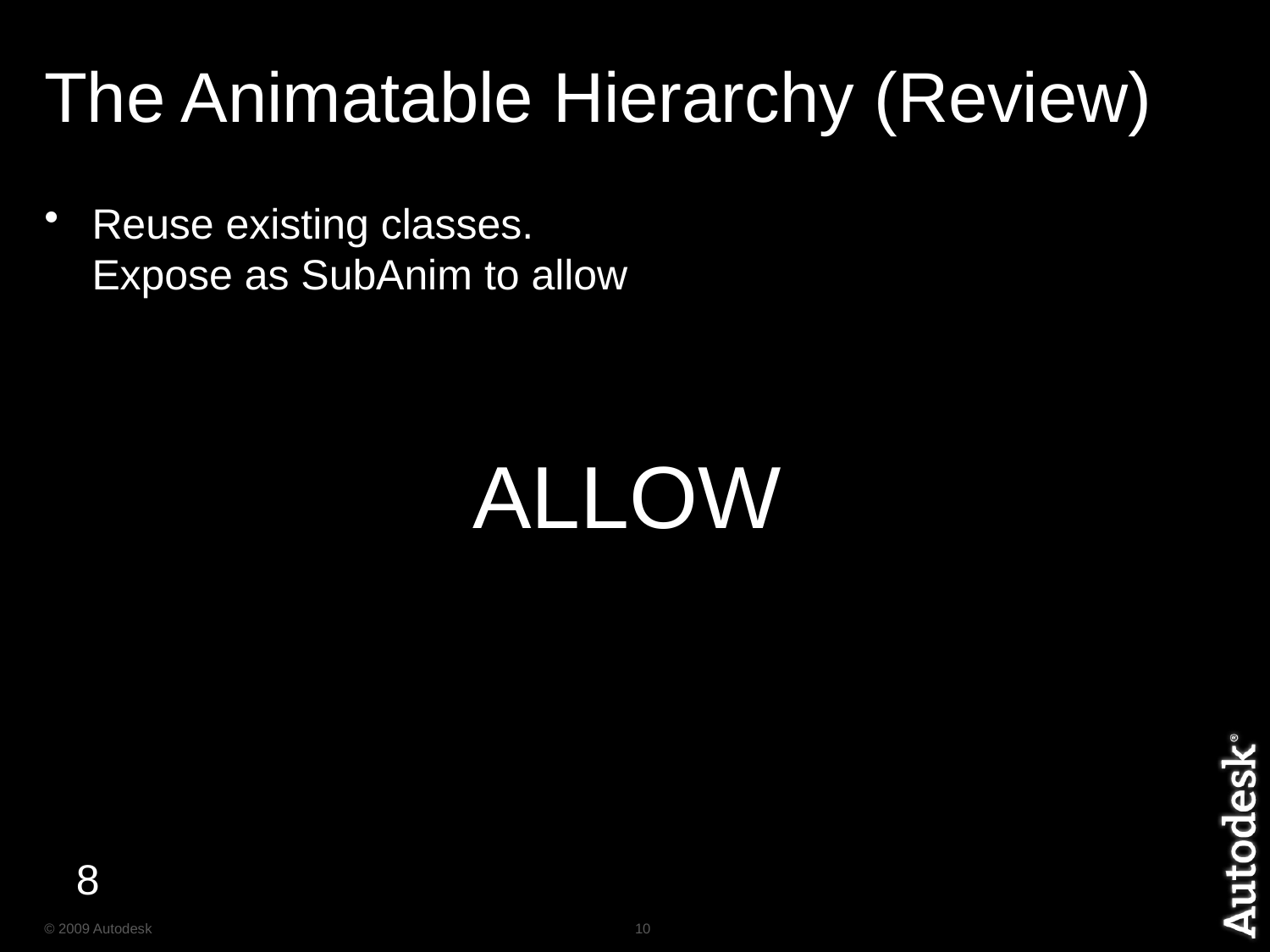

# The Animatable Hierarchy (Review)
Reuse existing classes.
Expose as SubAnim to allow

		ALLOW
8